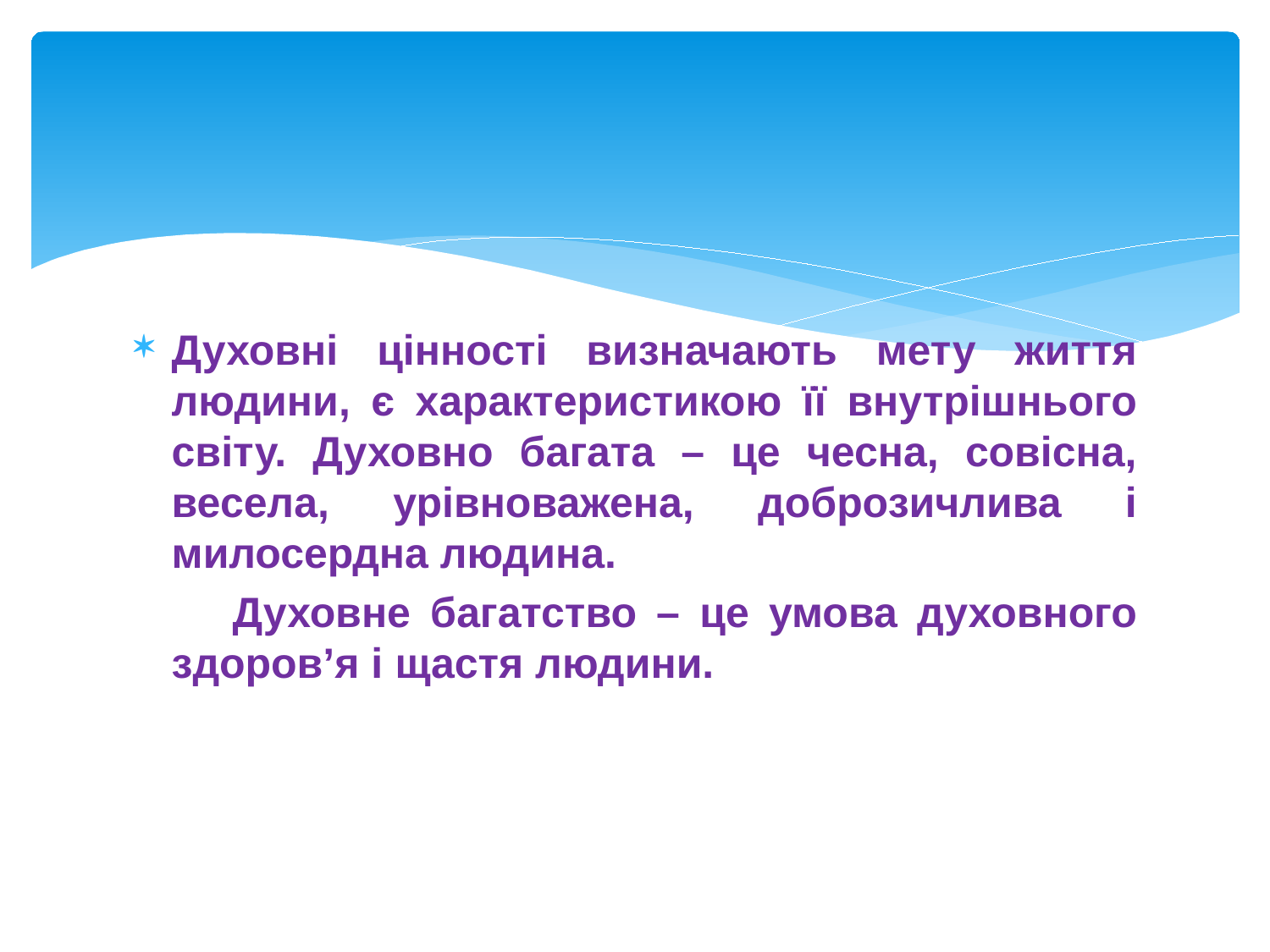

Духовні цінності визначають мету життя людини, є характеристикою її внутрішнього світу. Духовно багата – це чесна, совісна, весела, урівноважена, доброзичлива і милосердна людина.
     Духовне багатство – це умова духовного здоров’я і щастя людини.